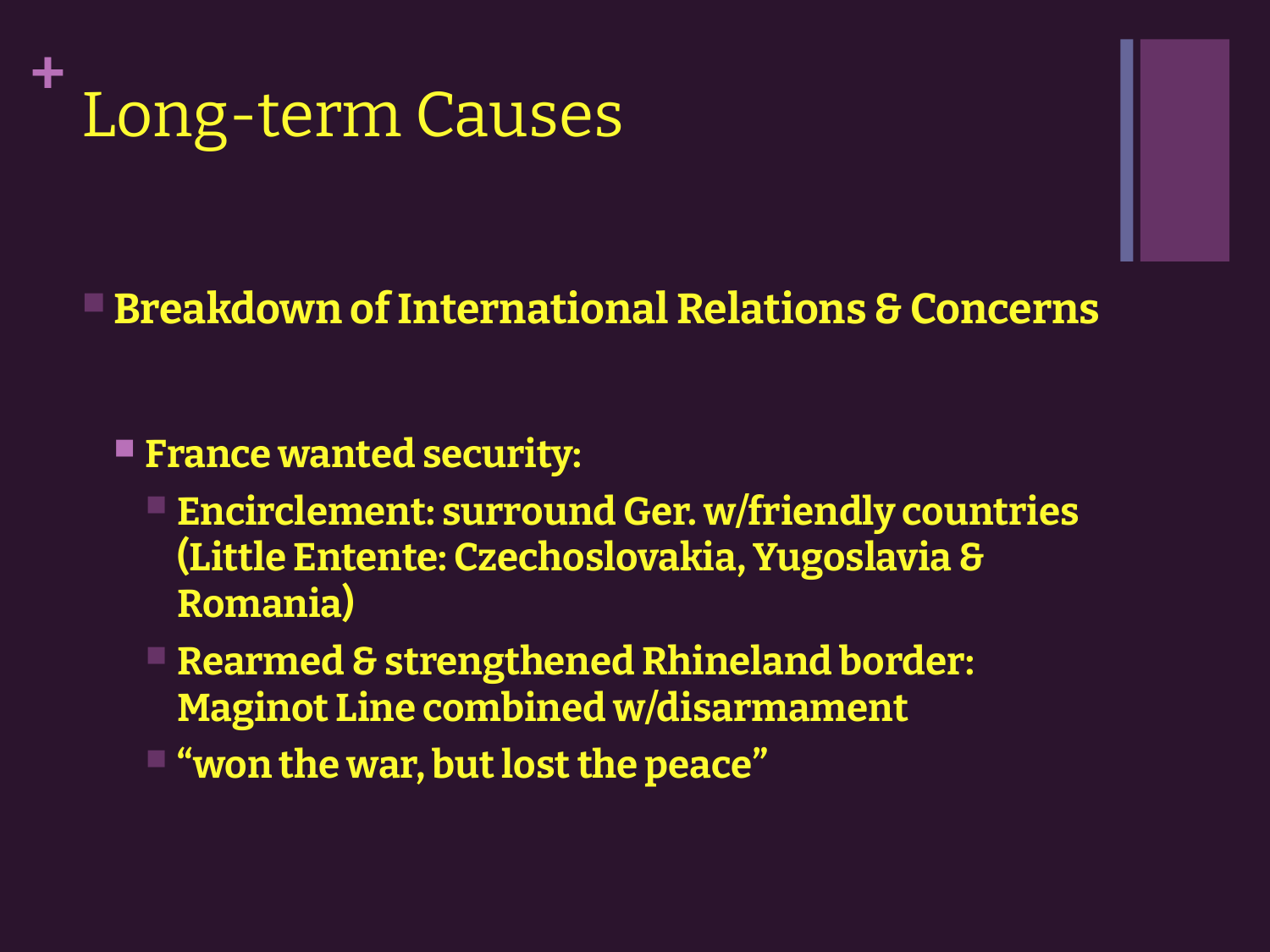

# Long-term Causes
Breakdown of International Relations & Concerns

France wanted security:
Encirclement: surround Ger. w/friendly countries (Little Entente: Czechoslovakia, Yugoslavia & Romania)
Rearmed & strengthened Rhineland border: Maginot Line combined w/disarmament
“won the war, but lost the peace”